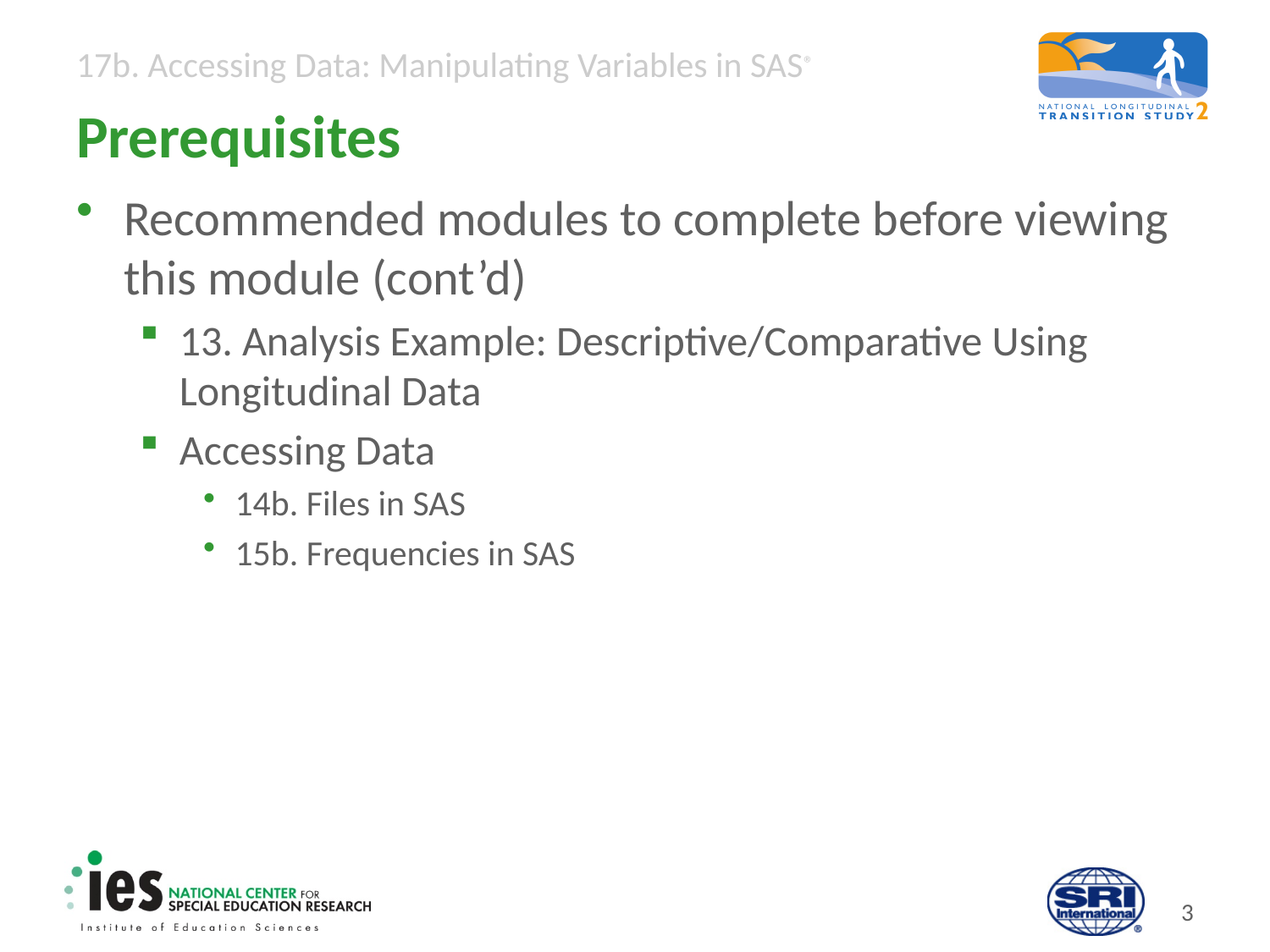

# Prerequisites
Recommended modules to complete before viewing this module (cont’d)
13. Analysis Example: Descriptive/Comparative Using Longitudinal Data
Accessing Data
14b. Files in SAS
15b. Frequencies in SAS

3